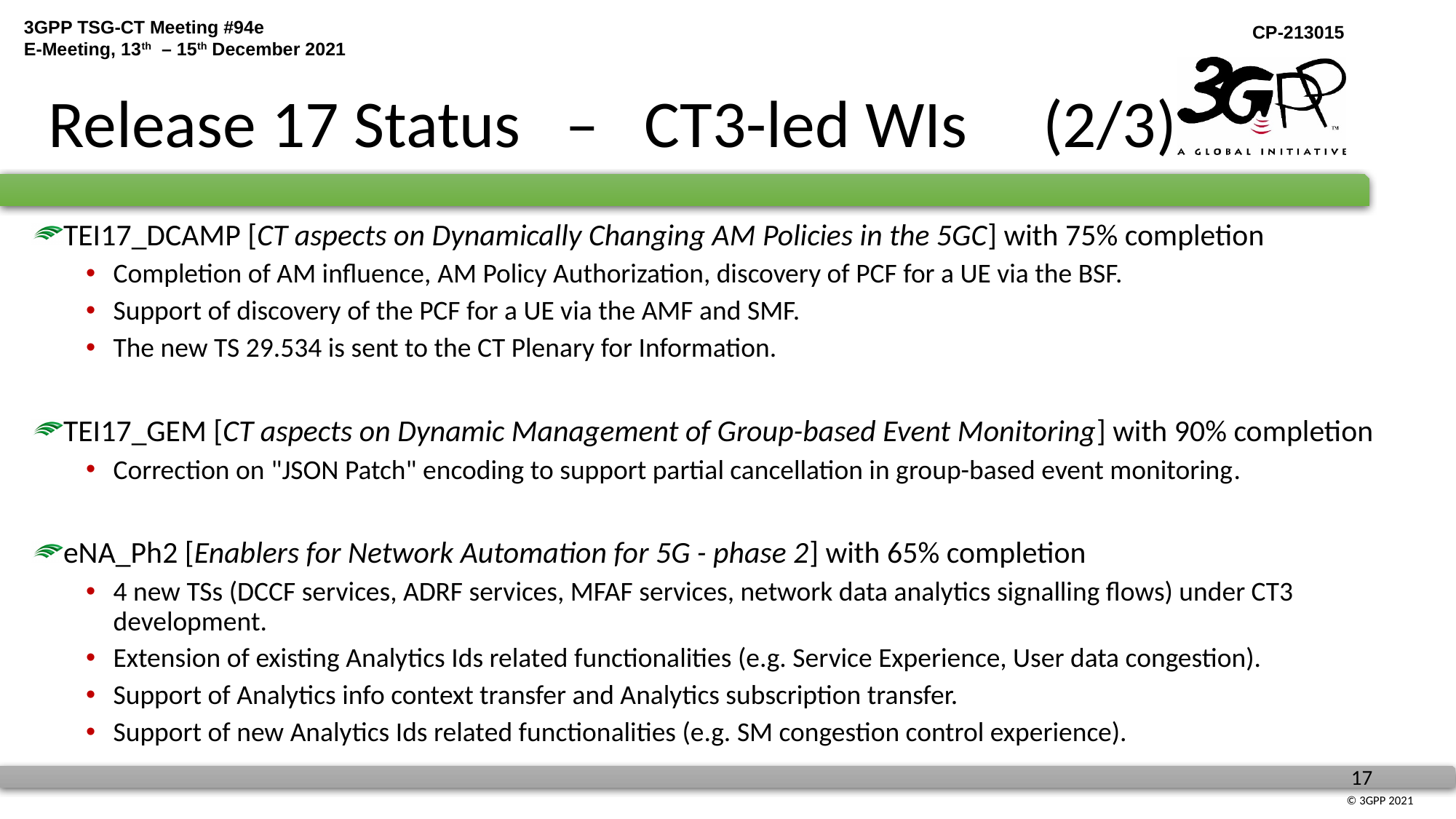

# Release 17 Status   –   CT3-led WIs     (2/3)
TEI17_DCAMP [CT aspects on Dynamically Changing AM Policies in the 5GC] with 75% completion
Completion of AM influence, AM Policy Authorization, discovery of PCF for a UE via the BSF.
Support of discovery of the PCF for a UE via the AMF and SMF.
The new TS 29.534 is sent to the CT Plenary for Information.

TEI17_GEM [CT aspects on Dynamic Management of Group-based Event Monitoring] with 90% completion
Correction on "JSON Patch" encoding to support partial cancellation in group-based event monitoring.

eNA_Ph2 [Enablers for Network Automation for 5G - phase 2] with 65% completion
4 new TSs (DCCF services, ADRF services, MFAF services, network data analytics signalling flows) under CT3 development.
Extension of existing Analytics Ids related functionalities (e.g. Service Experience, User data congestion).
Support of Analytics info context transfer and Analytics subscription transfer.
Support of new Analytics Ids related functionalities (e.g. SM congestion control experience).